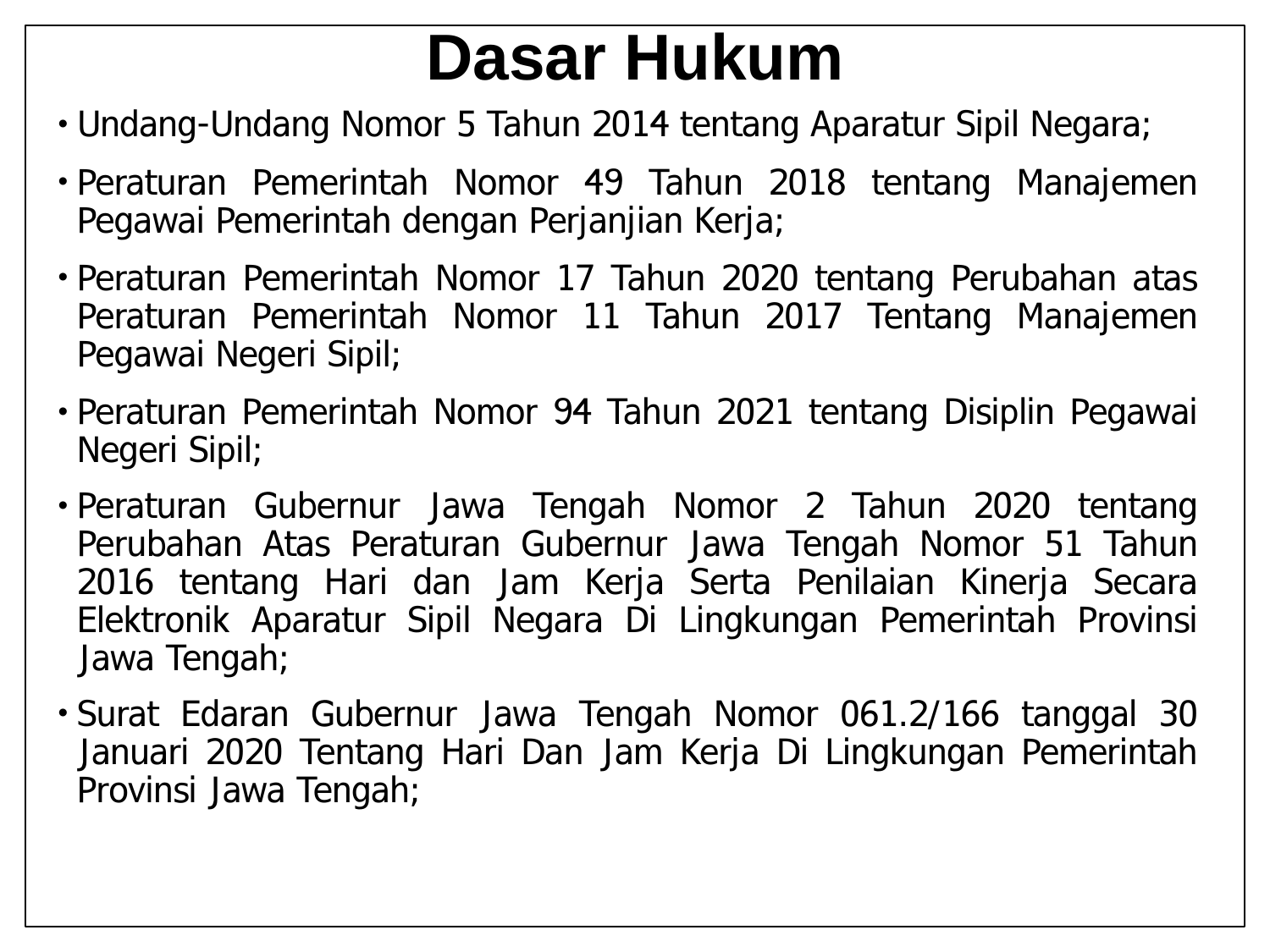

# Dasar Hukum
Undang-Undang Nomor 5 Tahun 2014 tentang Aparatur Sipil Negara;
Peraturan Pemerintah Nomor 49 Tahun 2018 tentang Manajemen Pegawai Pemerintah dengan Perjanjian Kerja;
Peraturan Pemerintah Nomor 17 Tahun 2020 tentang Perubahan atas Peraturan Pemerintah Nomor 11 Tahun 2017 Tentang Manajemen Pegawai Negeri Sipil;
Peraturan Pemerintah Nomor 94 Tahun 2021 tentang Disiplin Pegawai Negeri Sipil;
Peraturan Gubernur Jawa Tengah Nomor 2 Tahun 2020 tentang Perubahan Atas Peraturan Gubernur Jawa Tengah Nomor 51 Tahun 2016 tentang Hari dan Jam Kerja Serta Penilaian Kinerja Secara Elektronik Aparatur Sipil Negara Di Lingkungan Pemerintah Provinsi Jawa Tengah;
Surat Edaran Gubernur Jawa Tengah Nomor 061.2/166 tanggal 30 Januari 2020 Tentang Hari Dan Jam Kerja Di Lingkungan Pemerintah Provinsi Jawa Tengah;